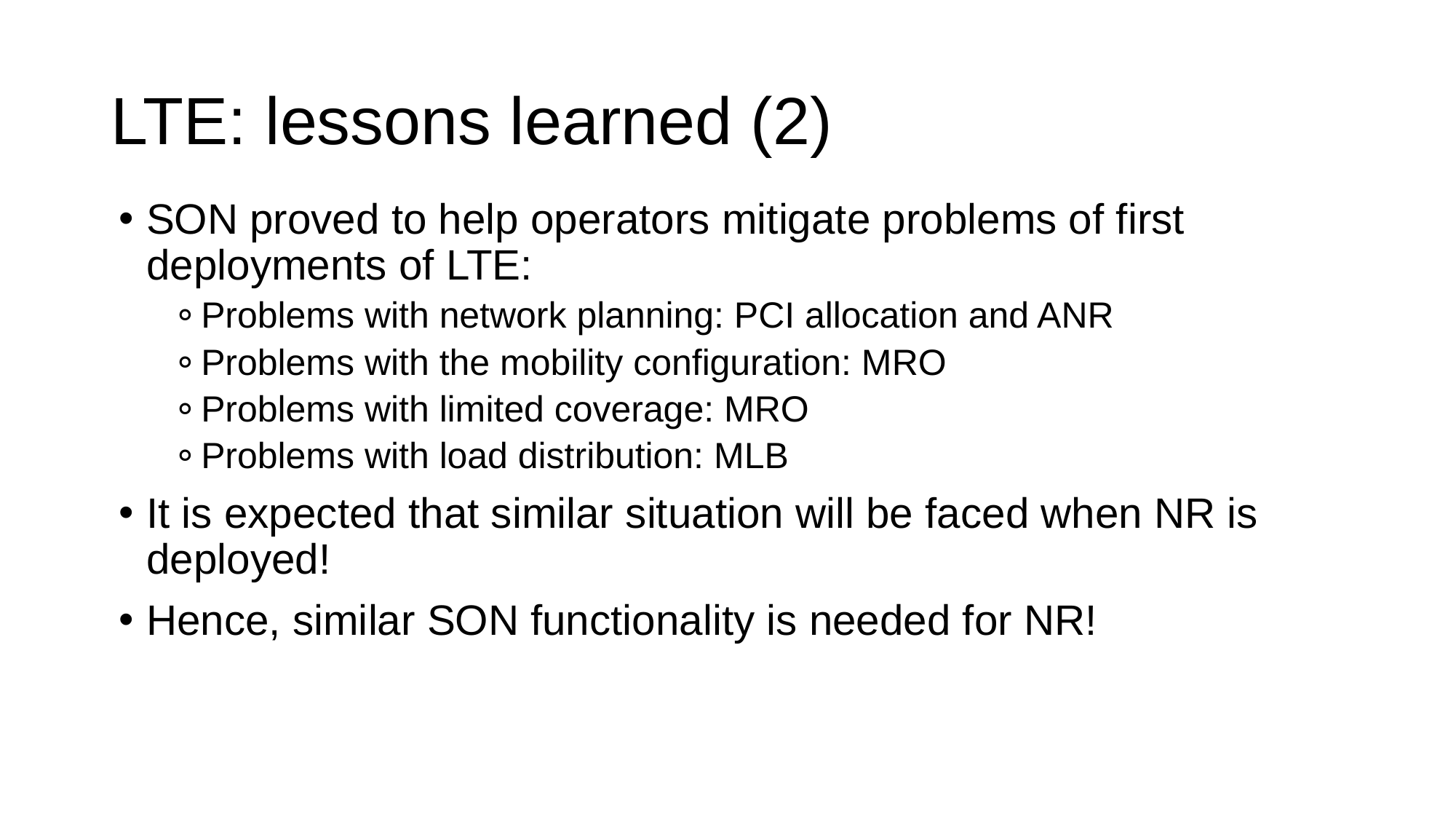

# LTE: lessons learned (2)
SON proved to help operators mitigate problems of first deployments of LTE:
Problems with network planning: PCI allocation and ANR
Problems with the mobility configuration: MRO
Problems with limited coverage: MRO
Problems with load distribution: MLB
It is expected that similar situation will be faced when NR is deployed!
Hence, similar SON functionality is needed for NR!